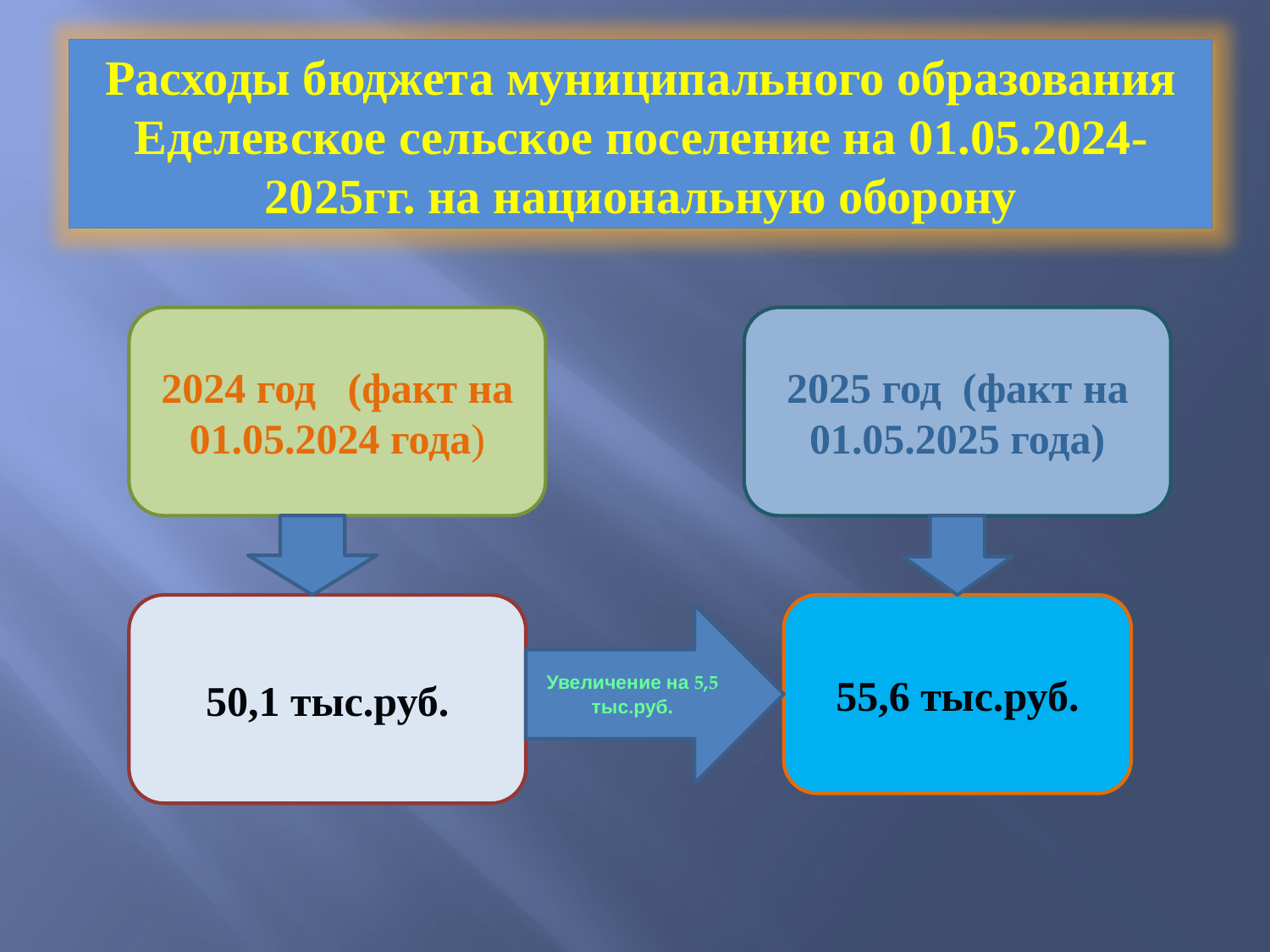

Расходы бюджета муниципального образования Еделевское сельское поселение на 01.05.2024-2025гг. на национальную оборону
2024 год   (факт на 01.05.2024 года)
2025 год  (факт на 01.05.2025 года)

50,1 тыс.руб.
55,6 тыс.руб.
Увеличение на 5,5 тыс.руб.